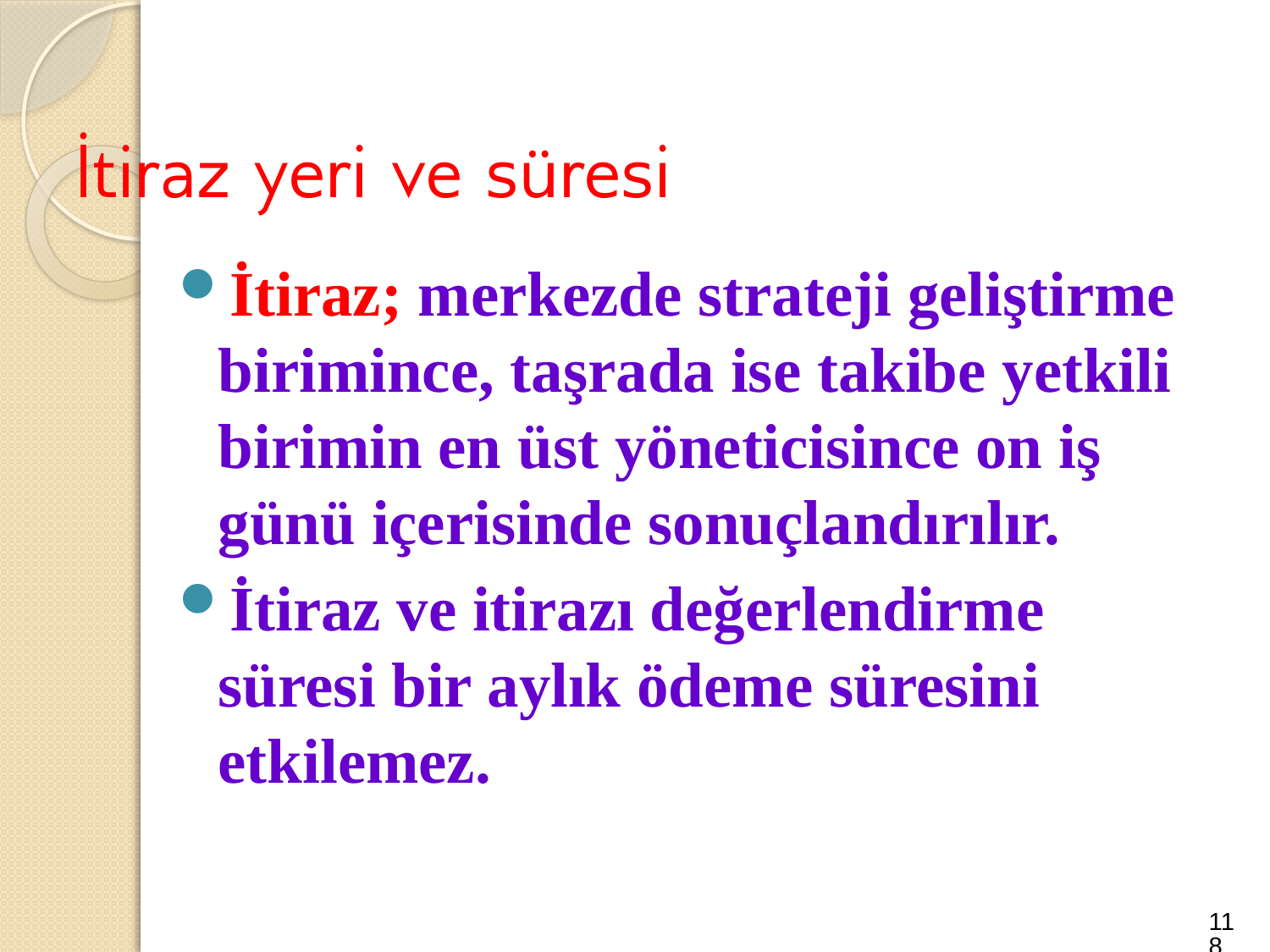

# İtiraz yeri ve süresi
İtiraz; merkezde strateji geliştirme birimince, taşrada ise takibe yetkili birimin en üst yöneticisince on iş günü içerisinde sonuçlandırılır.
İtiraz ve itirazı değerlendirme süresi bir aylık ödeme süresini etkilemez.

118